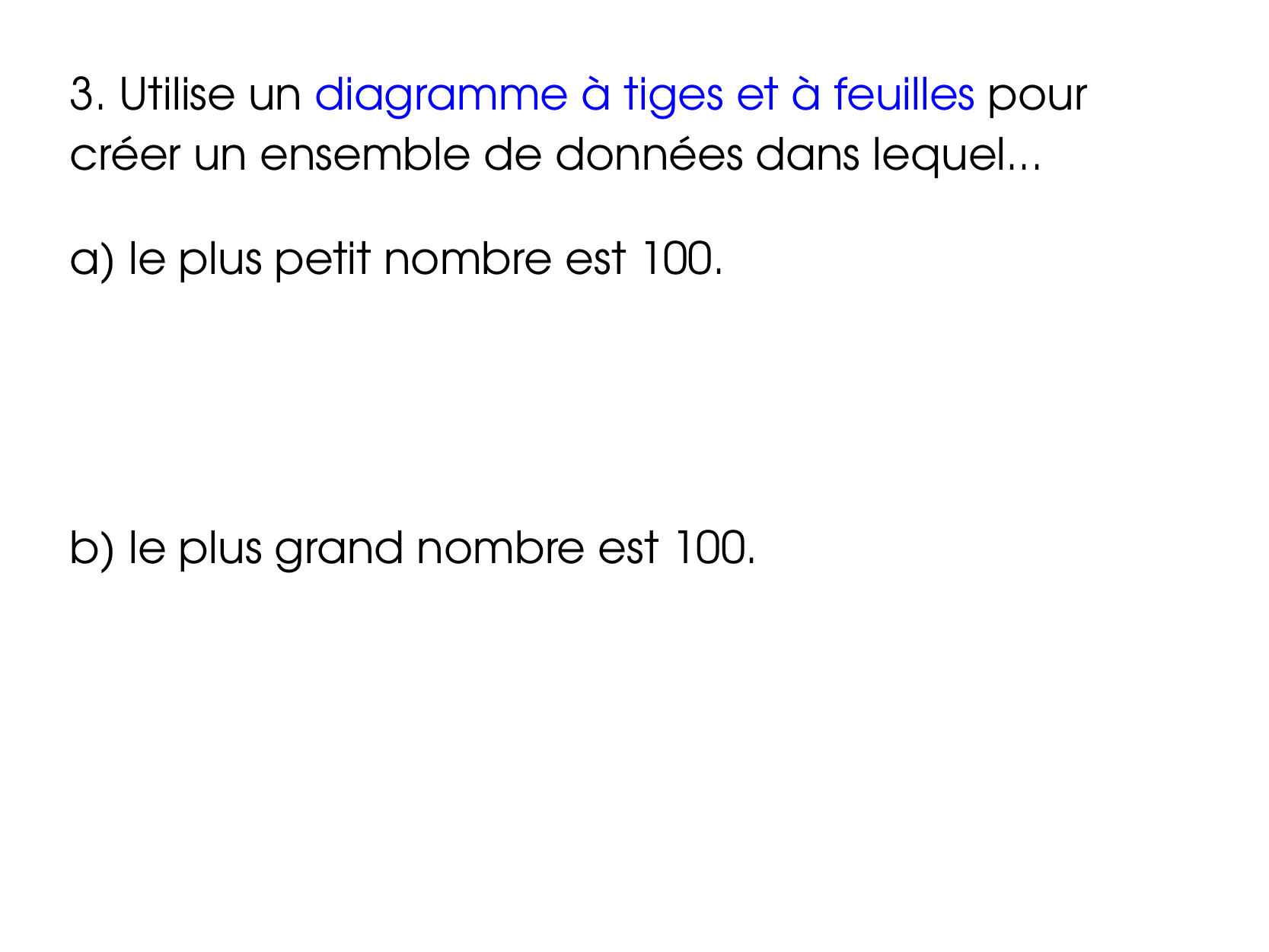

3. Utilise un diagramme à tiges et à feuilles pour créer un ensemble de données dans lequel...
a) le plus petit nombre est 100.
b) le plus grand nombre est 100.